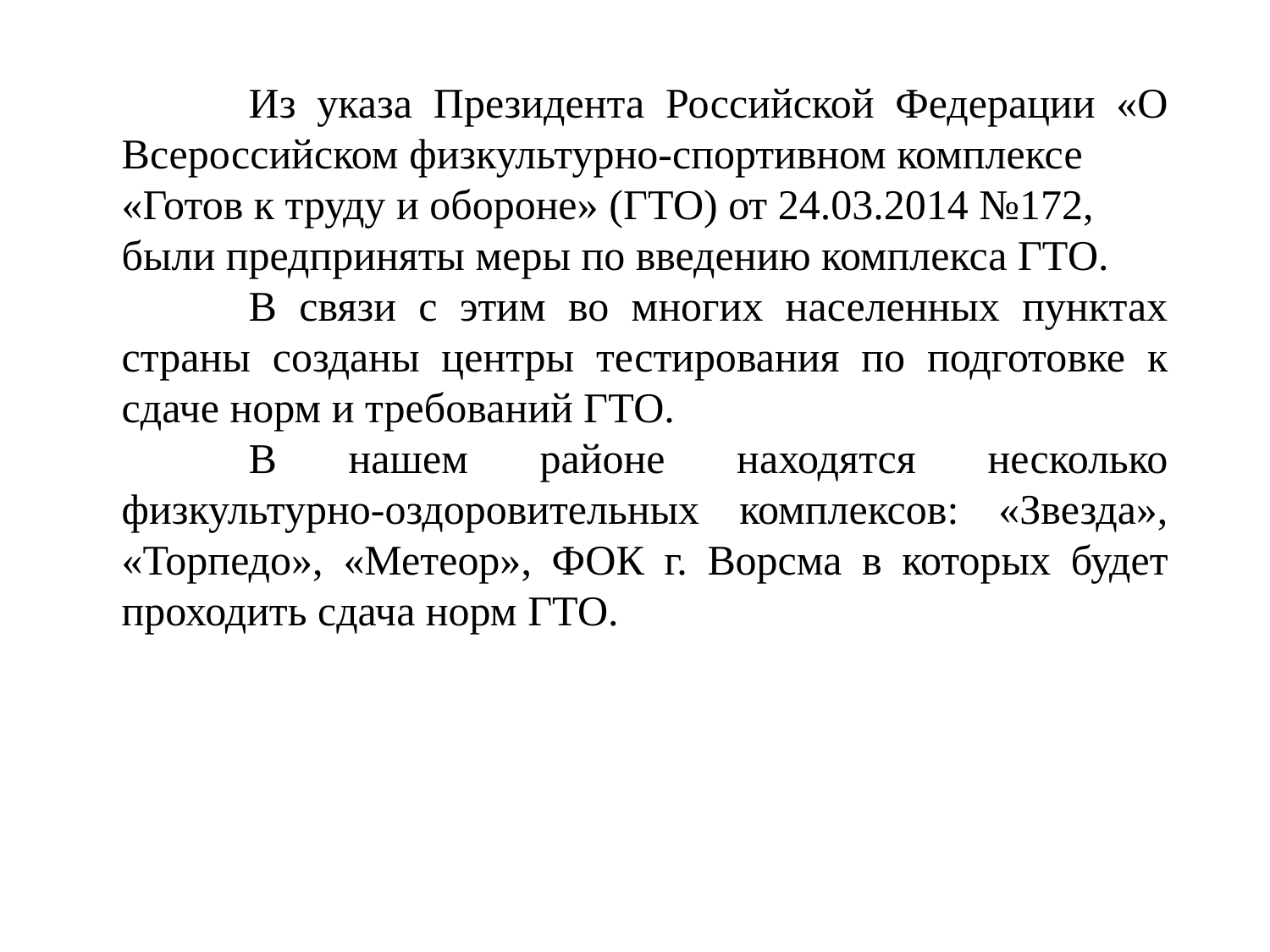

Из указа Президента Российской Федерации «О Всероссийском физкультурно-спортивном комплексе
«Готов к труду и обороне» (ГТО) от 24.03.2014 №172,
были предприняты меры по введению комплекса ГТО.
	В связи с этим во многих населенных пунктах страны созданы центры тестирования по подготовке к сдаче норм и требований ГТО.
	В нашем районе находятся несколько физкультурно-оздоровительных комплексов: «Звезда», «Торпедо», «Метеор», ФОК г. Ворсма в которых будет проходить сдача норм ГТО.